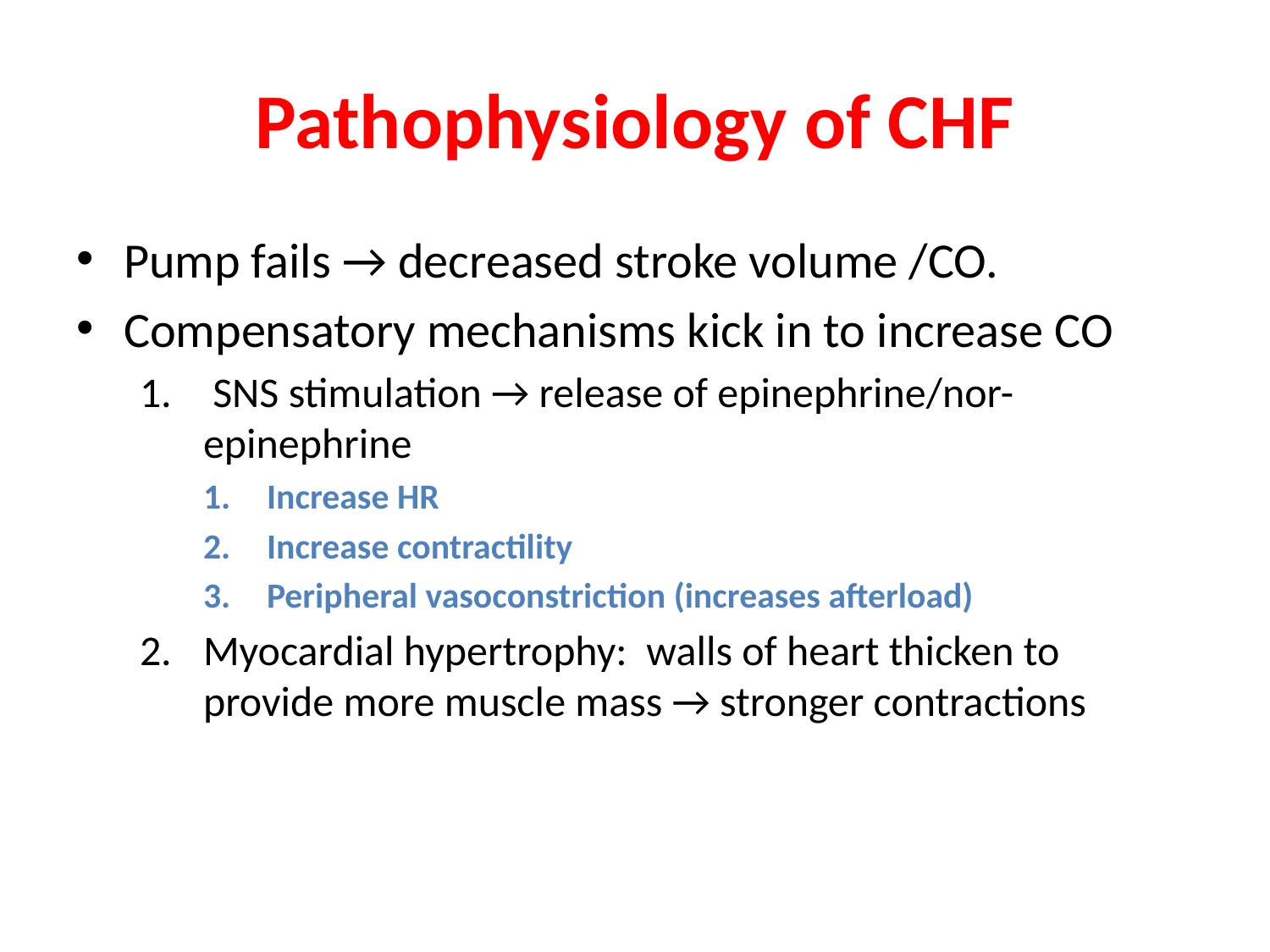

# Pathophysiology of CHF
Pump fails → decreased stroke volume /CO.
Compensatory mechanisms kick in to increase CO
 SNS stimulation → release of epinephrine/nor-epinephrine
Increase HR
Increase contractility
Peripheral vasoconstriction (increases afterload)
Myocardial hypertrophy:  walls of heart thicken to provide more muscle mass → stronger contractions